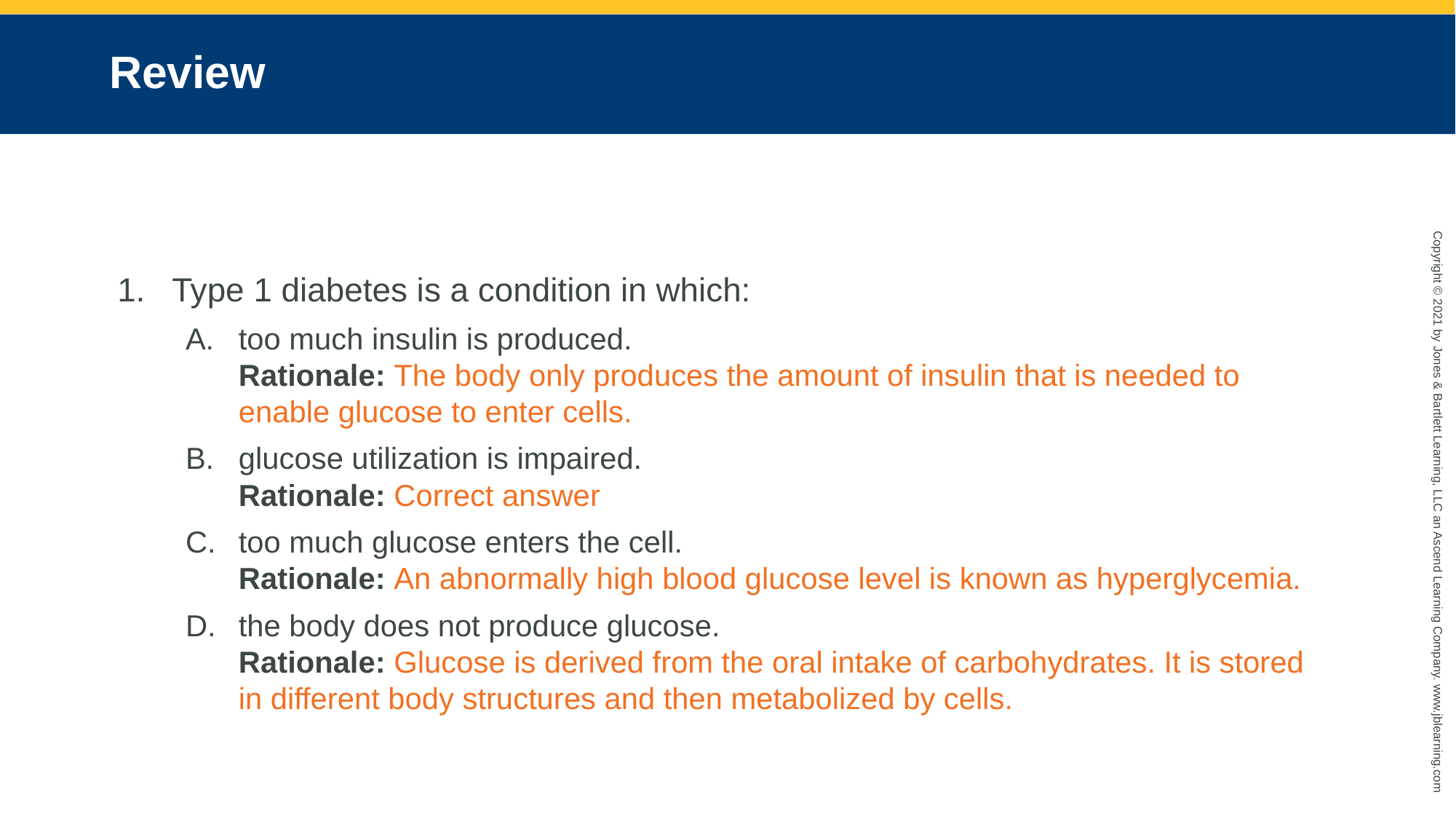

# Review
Type 1 diabetes is a condition in which:
too much insulin is produced.
Rationale: The body only produces the amount of insulin that is needed to enable glucose to enter cells.
glucose utilization is impaired.
Rationale: Correct answer
too much glucose enters the cell.
Rationale: An abnormally high blood glucose level is known as hyperglycemia.
the body does not produce glucose.
Rationale: Glucose is derived from the oral intake of carbohydrates. It is stored in different body structures and then metabolized by cells.